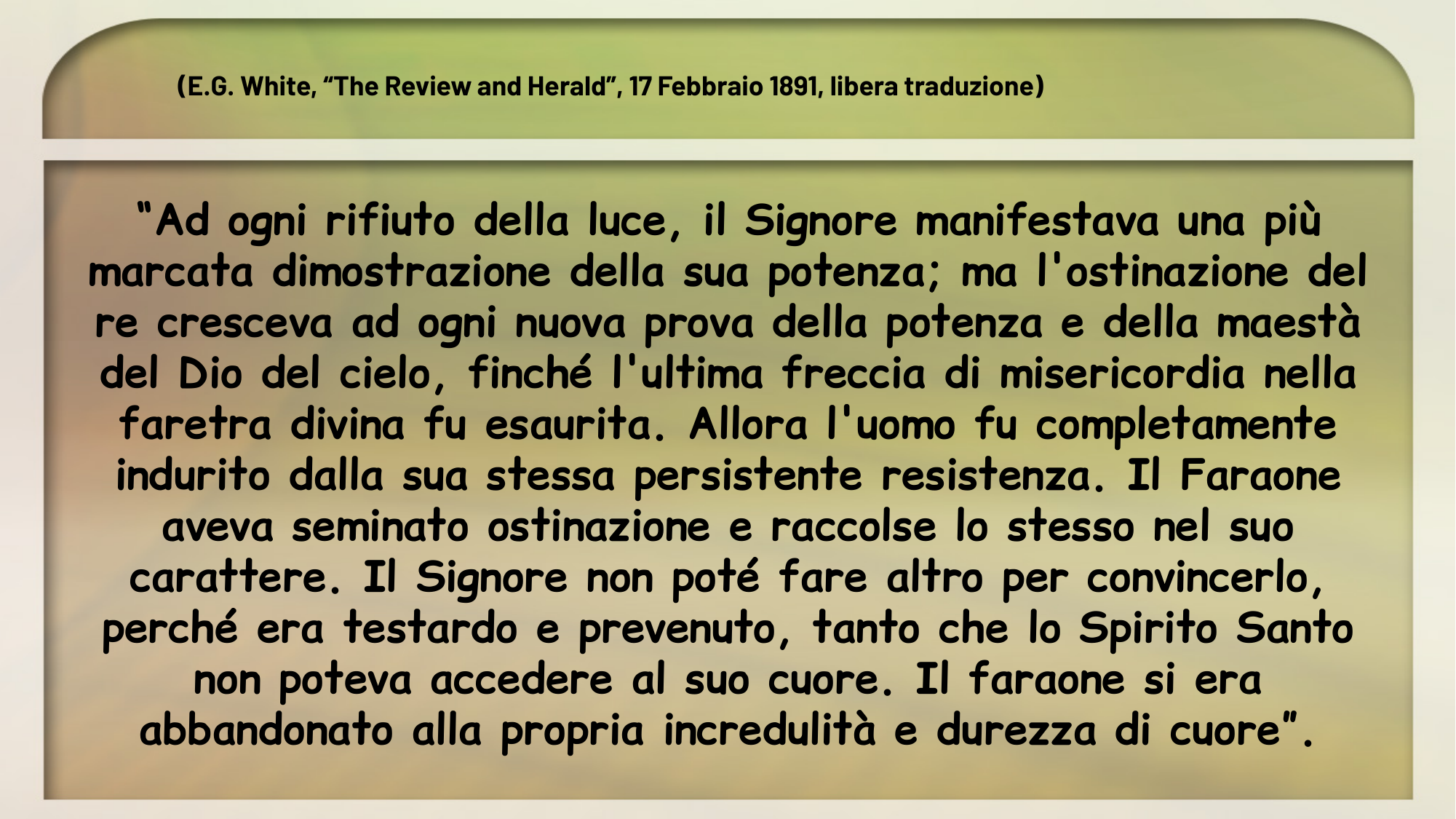

(E.G. White, “The Review and Herald”, 17 Febbraio 1891, libera traduzione)
“Ad ogni rifiuto della luce, il Signore manifestava una più marcata dimostrazione della sua potenza; ma l'ostinazione del re cresceva ad ogni nuova prova della potenza e della maestà del Dio del cielo, finché l'ultima freccia di misericordia nella faretra divina fu esaurita. Allora l'uomo fu completamente indurito dalla sua stessa persistente resistenza. Il Faraone aveva seminato ostinazione e raccolse lo stesso nel suo carattere. Il Signore non poté fare altro per convincerlo, perché era testardo e prevenuto, tanto che lo Spirito Santo non poteva accedere al suo cuore. Il faraone si era abbandonato alla propria incredulità e durezza di cuore”.